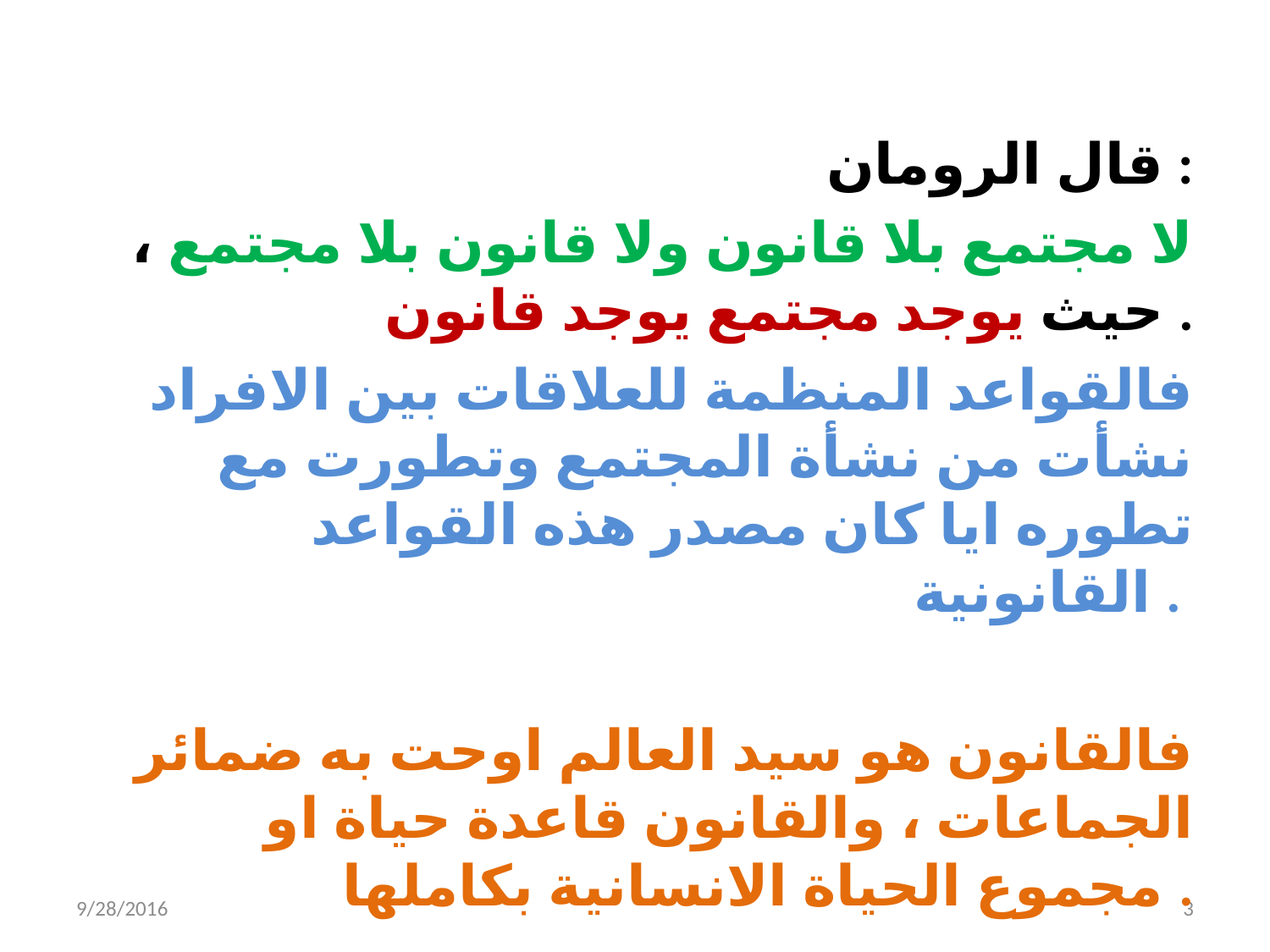

قال الرومان :
لا مجتمع بلا قانون ولا قانون بلا مجتمع ، حيث يوجد مجتمع يوجد قانون .
فالقواعد المنظمة للعلاقات بين الافراد نشأت من نشأة المجتمع وتطورت مع تطوره ايا كان مصدر هذه القواعد القانونية .

فالقانون هو سيد العالم اوحت به ضمائر الجماعات ، والقانون قاعدة حياة او مجموع الحياة الانسانية بكاملها .

9/28/2016
3